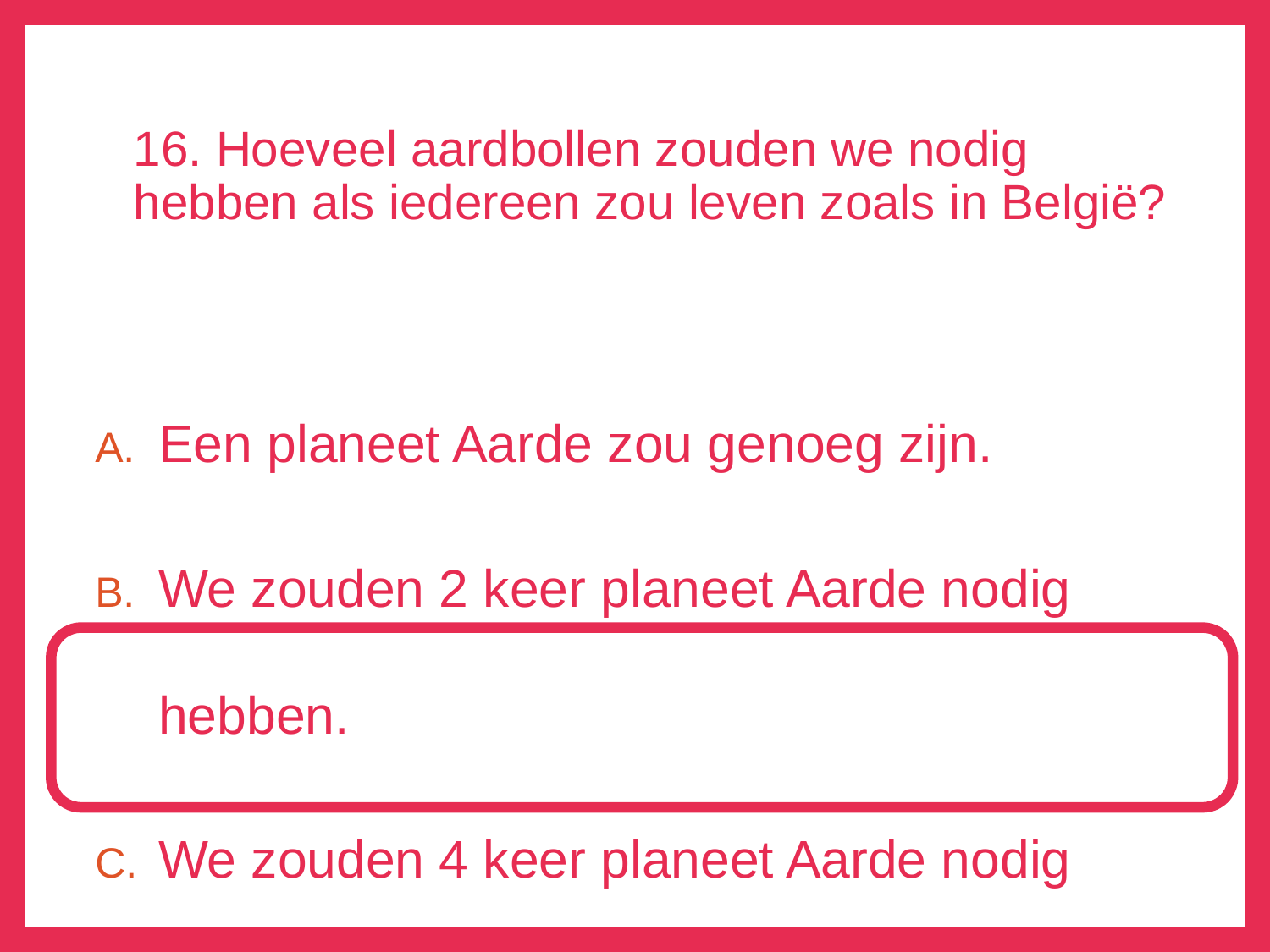

# 16. Hoeveel aardbollen zouden we nodig hebben als iedereen zou leven zoals in België?
Een planeet Aarde zou genoeg zijn.
We zouden 2 keer planeet Aarde nodig hebben.
We zouden 4 keer planeet Aarde nodig hebben.